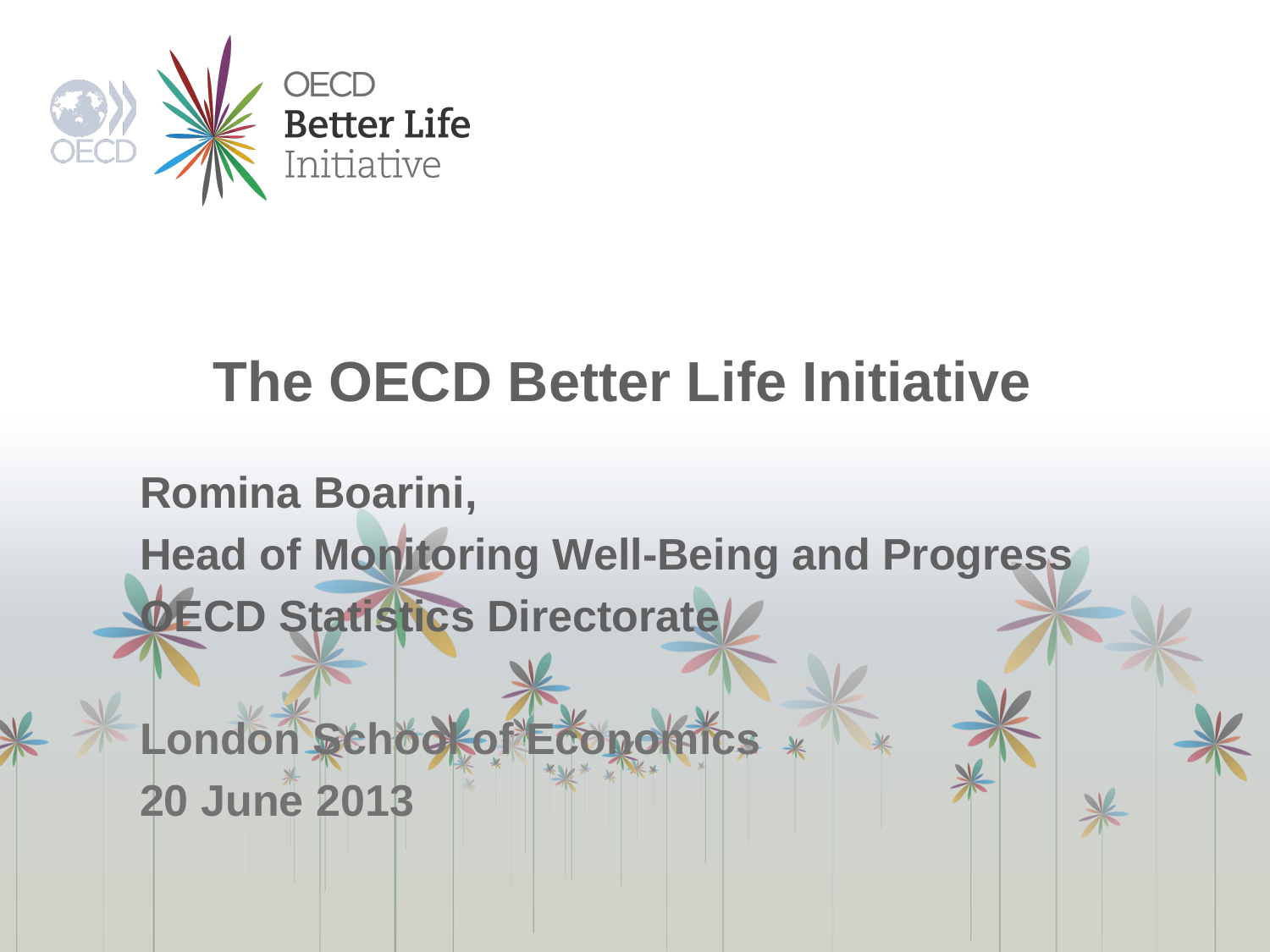

# The OECD Better Life Initiative

	Romina Boarini,
	Head of Monitoring Well-Being and Progress
	OECD Statistics Directorate

	London School of Economics
	20 June 2013